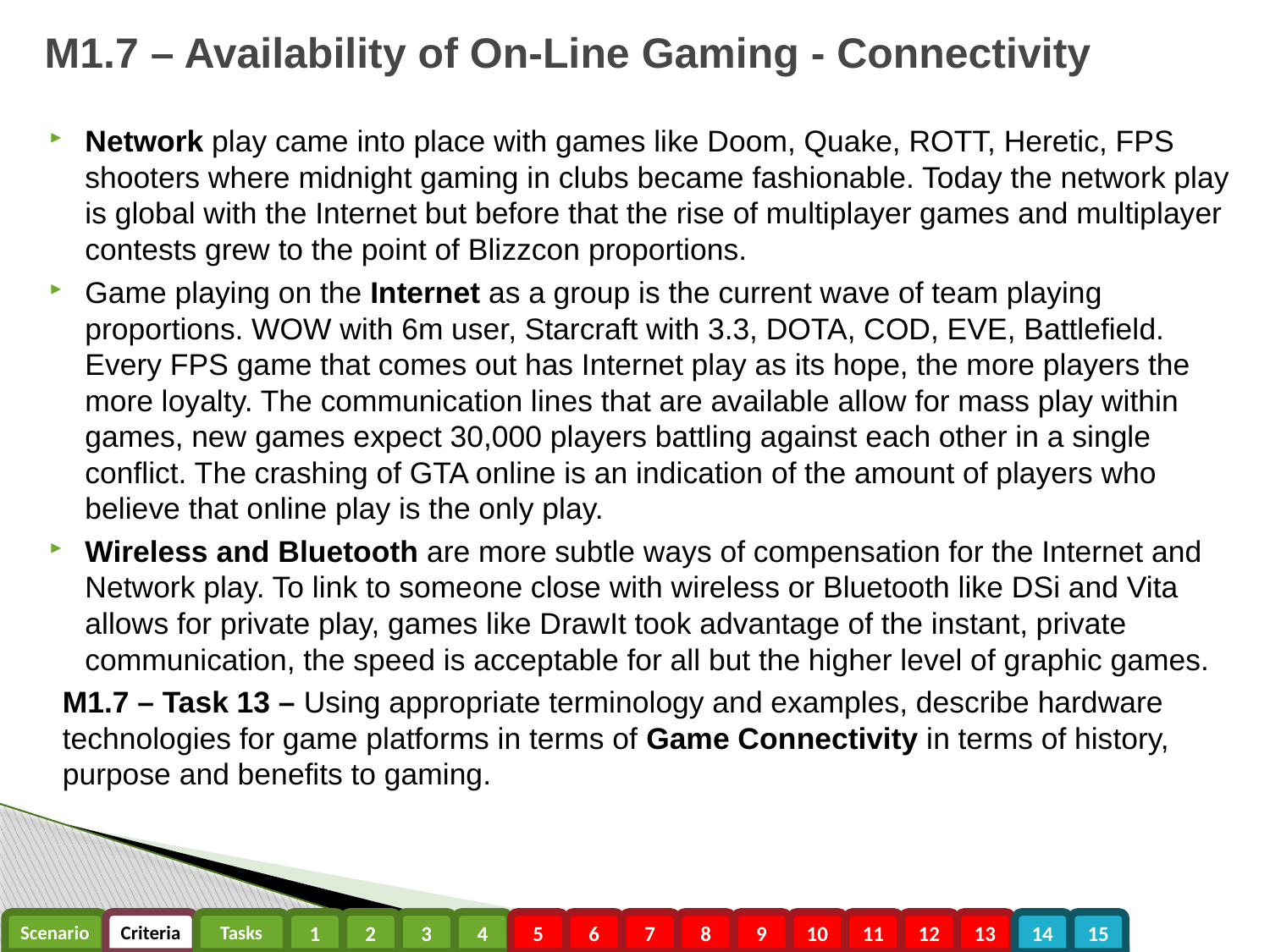

# M1.7 – Availability of On-Line Gaming - Connectivity
Network play came into place with games like Doom, Quake, ROTT, Heretic, FPS shooters where midnight gaming in clubs became fashionable. Today the network play is global with the Internet but before that the rise of multiplayer games and multiplayer contests grew to the point of Blizzcon proportions.
Game playing on the Internet as a group is the current wave of team playing proportions. WOW with 6m user, Starcraft with 3.3, DOTA, COD, EVE, Battlefield. Every FPS game that comes out has Internet play as its hope, the more players the more loyalty. The communication lines that are available allow for mass play within games, new games expect 30,000 players battling against each other in a single conflict. The crashing of GTA online is an indication of the amount of players who believe that online play is the only play.
Wireless and Bluetooth are more subtle ways of compensation for the Internet and Network play. To link to someone close with wireless or Bluetooth like DSi and Vita allows for private play, games like DrawIt took advantage of the instant, private communication, the speed is acceptable for all but the higher level of graphic games.
M1.7 – Task 13 – Using appropriate terminology and examples, describe hardware technologies for game platforms in terms of Game Connectivity in terms of history, purpose and benefits to gaming.